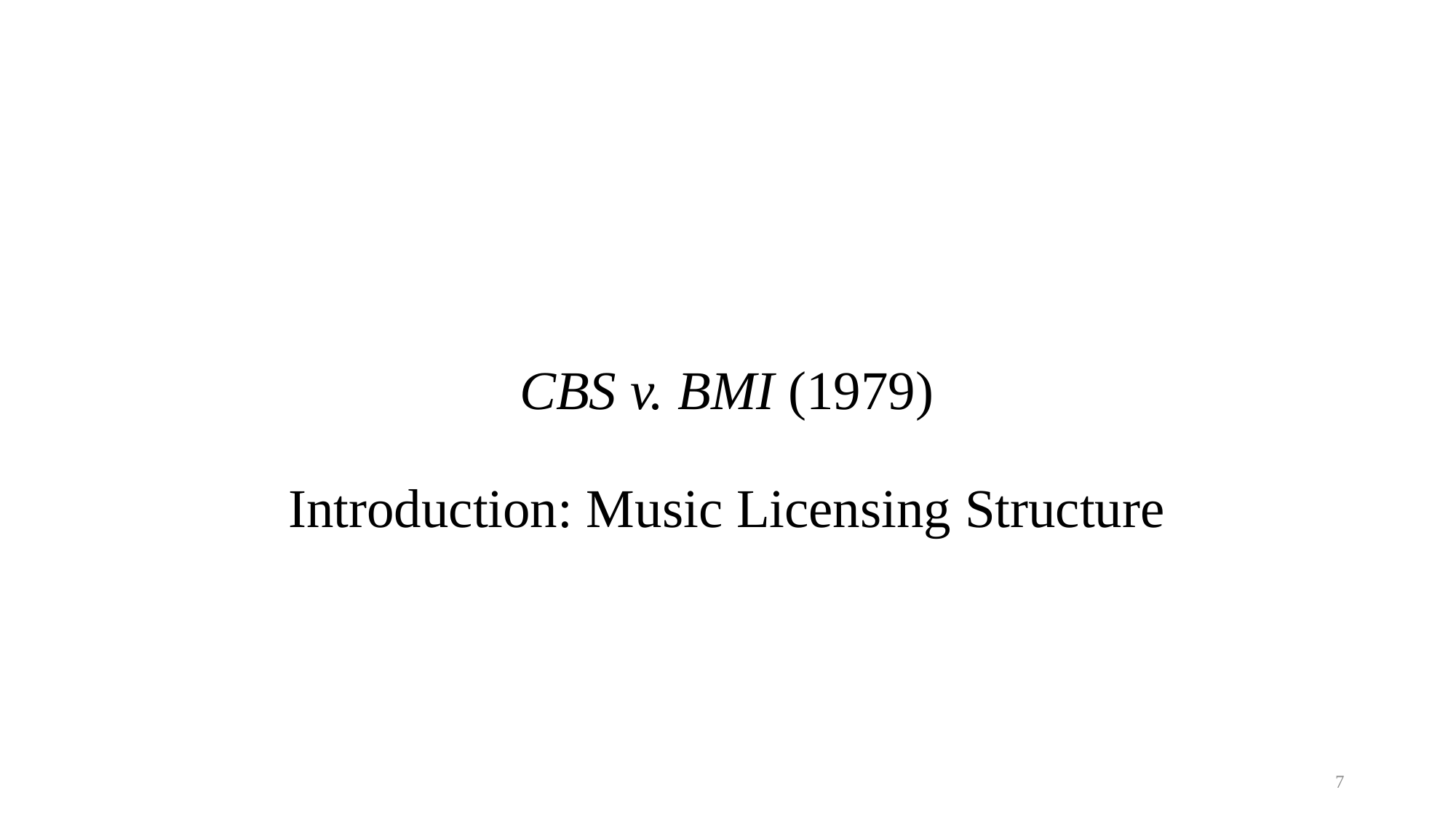

# CBS v. BMI (1979) Introduction: Music Licensing Structure

7